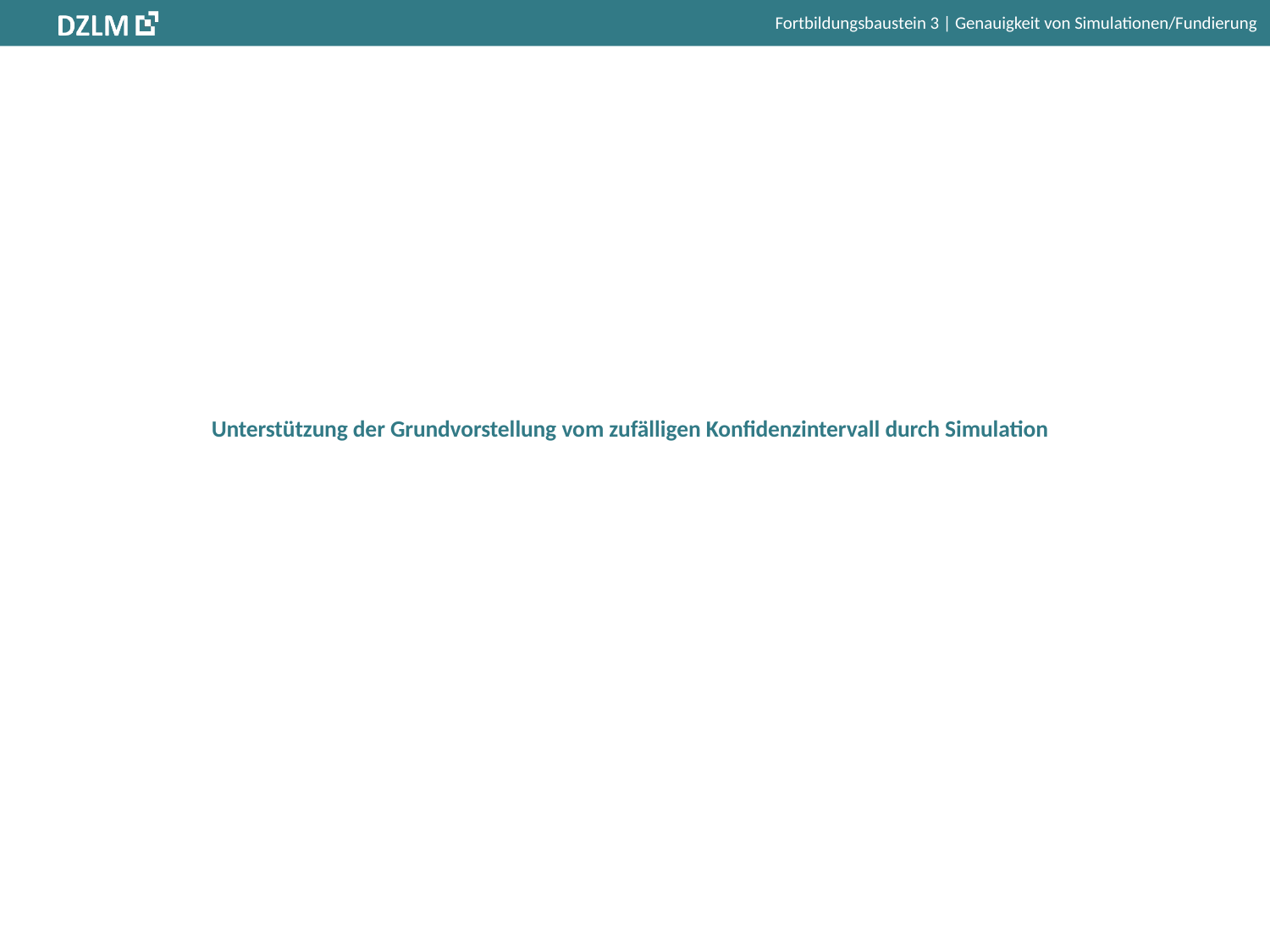

# Unterstützung der Grundvorstellung vom zufälligen Konfidenzintervall durch Simulation